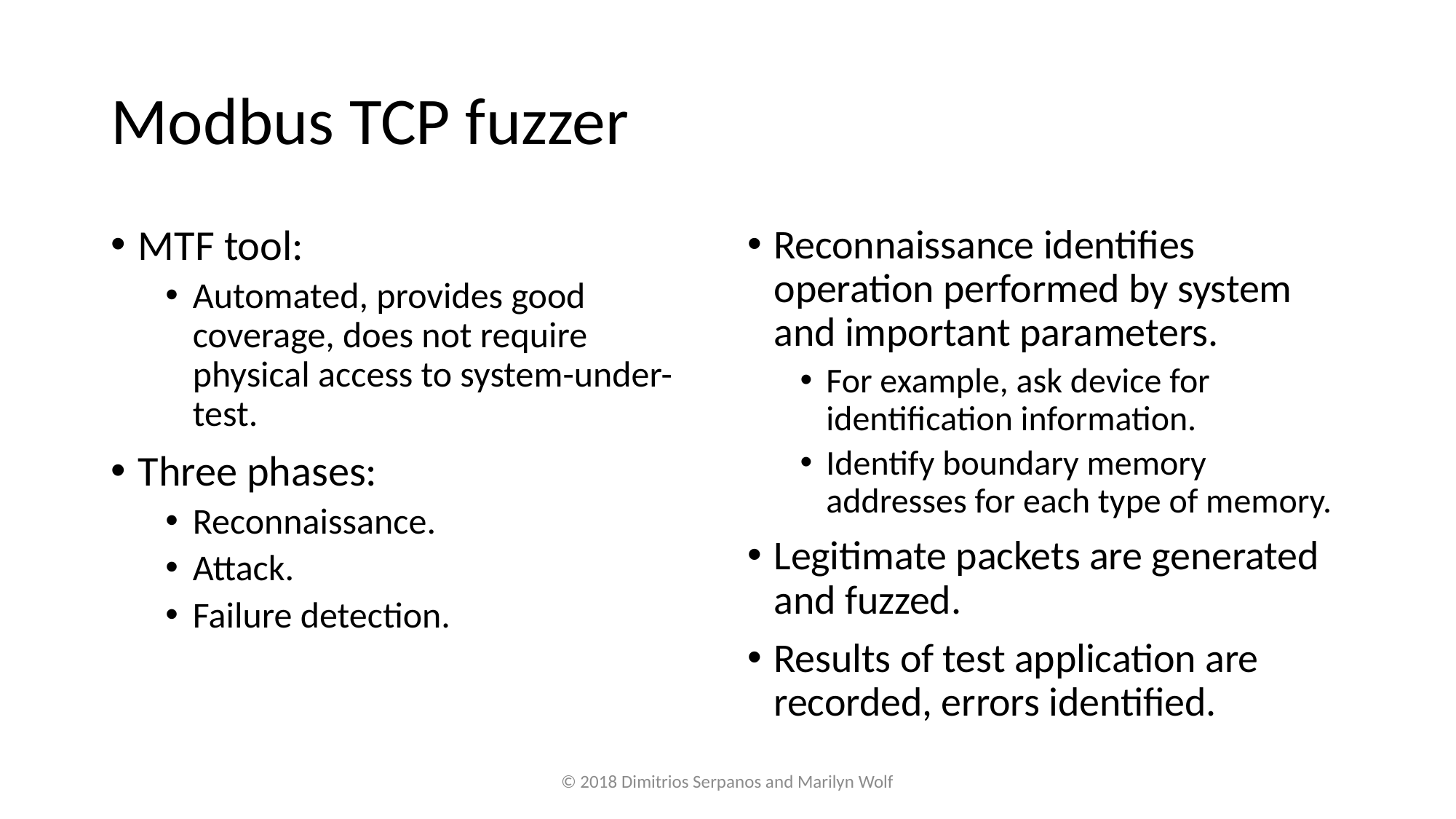

# Modbus TCP fuzzer
MTF tool:
Automated, provides good coverage, does not require physical access to system-under-test.
Three phases:
Reconnaissance.
Attack.
Failure detection.
Reconnaissance identifies operation performed by system and important parameters.
For example, ask device for identification information.
Identify boundary memory addresses for each type of memory.
Legitimate packets are generated and fuzzed.
Results of test application are recorded, errors identified.
© 2018 Dimitrios Serpanos and Marilyn Wolf